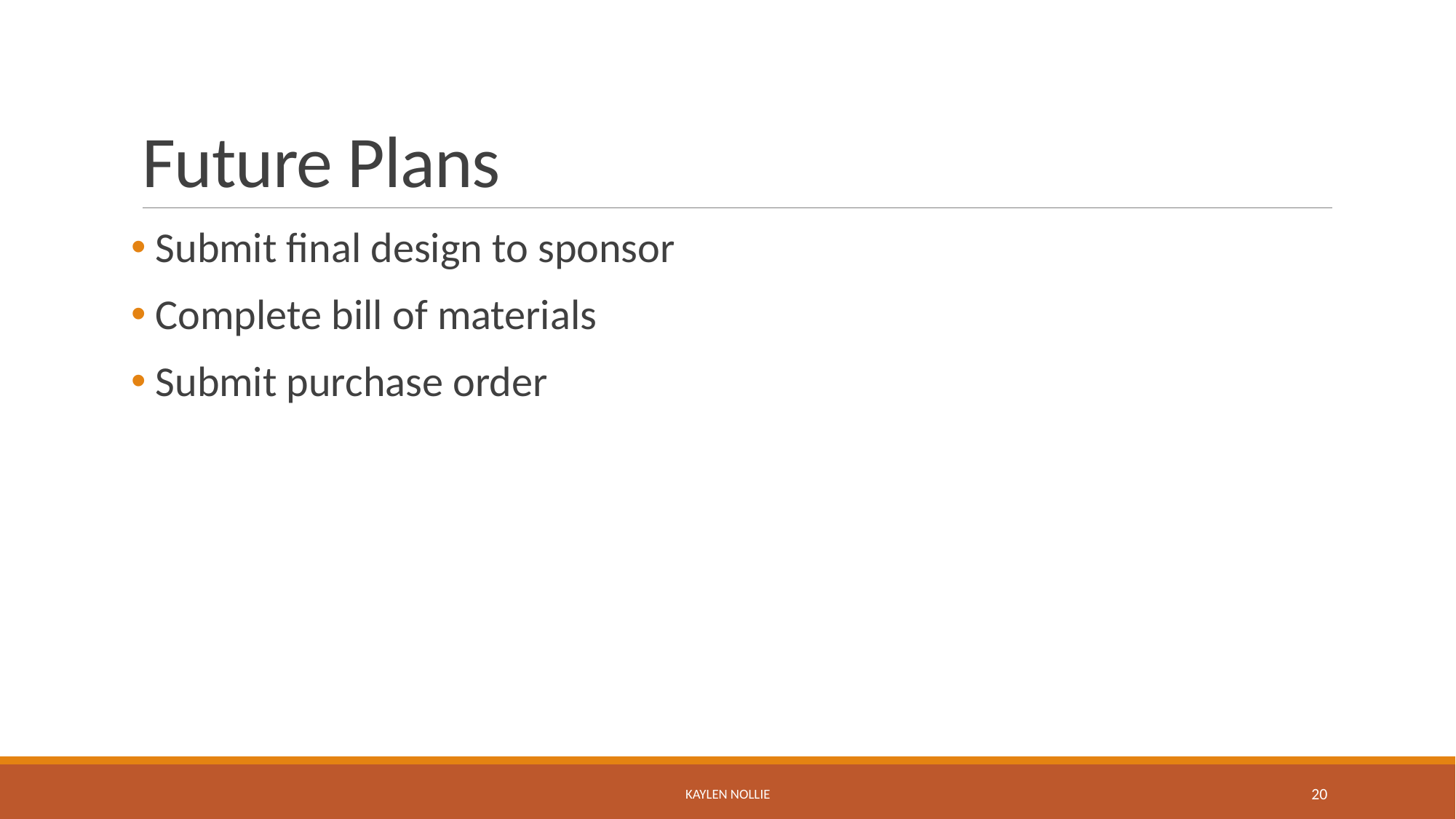

# Future Plans
 Submit final design to sponsor
 Complete bill of materials
 Submit purchase order
Kaylen nollie
20